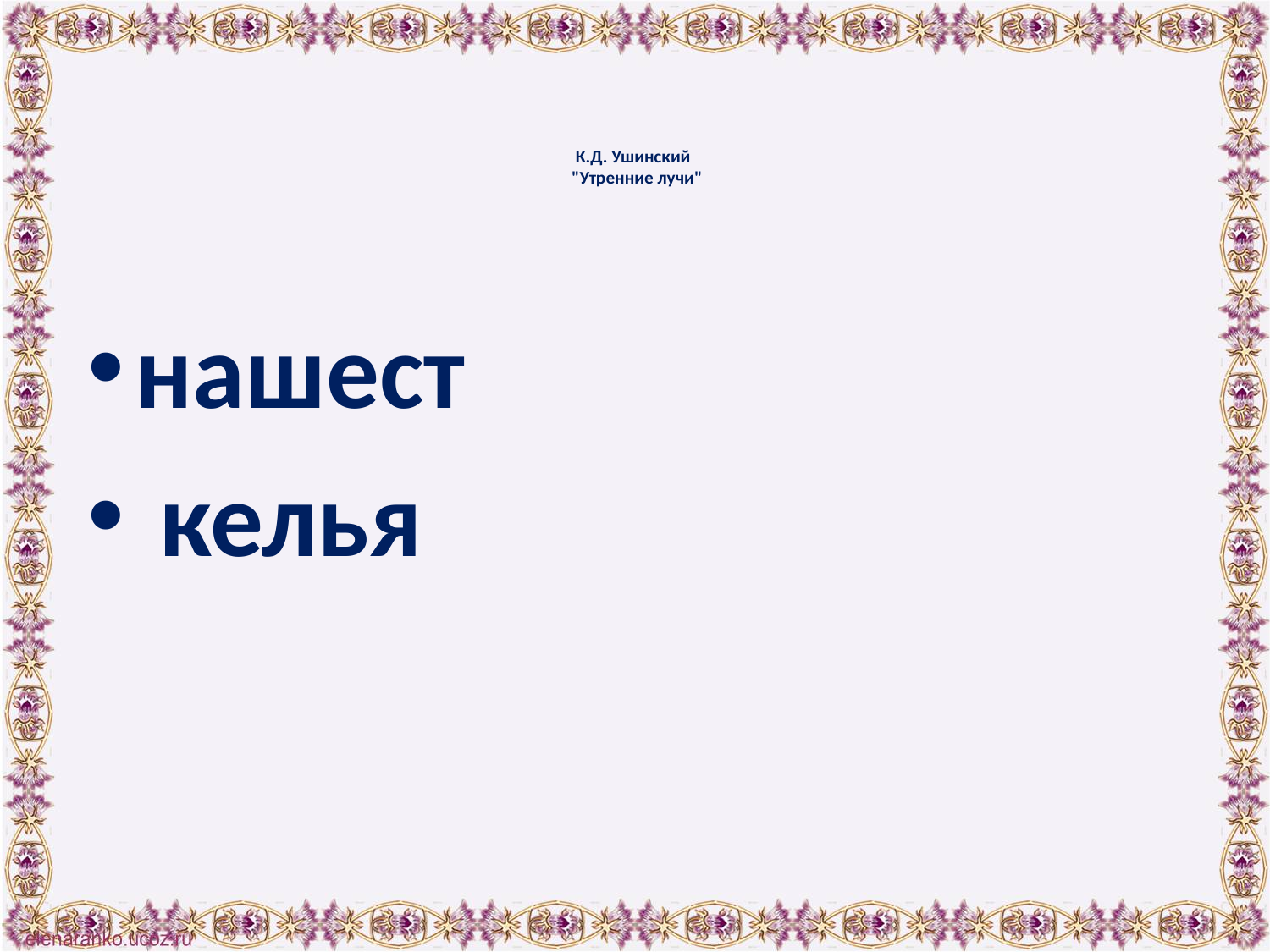

# К.Д. Ушинский "Утренние лучи"
нашест
 келья